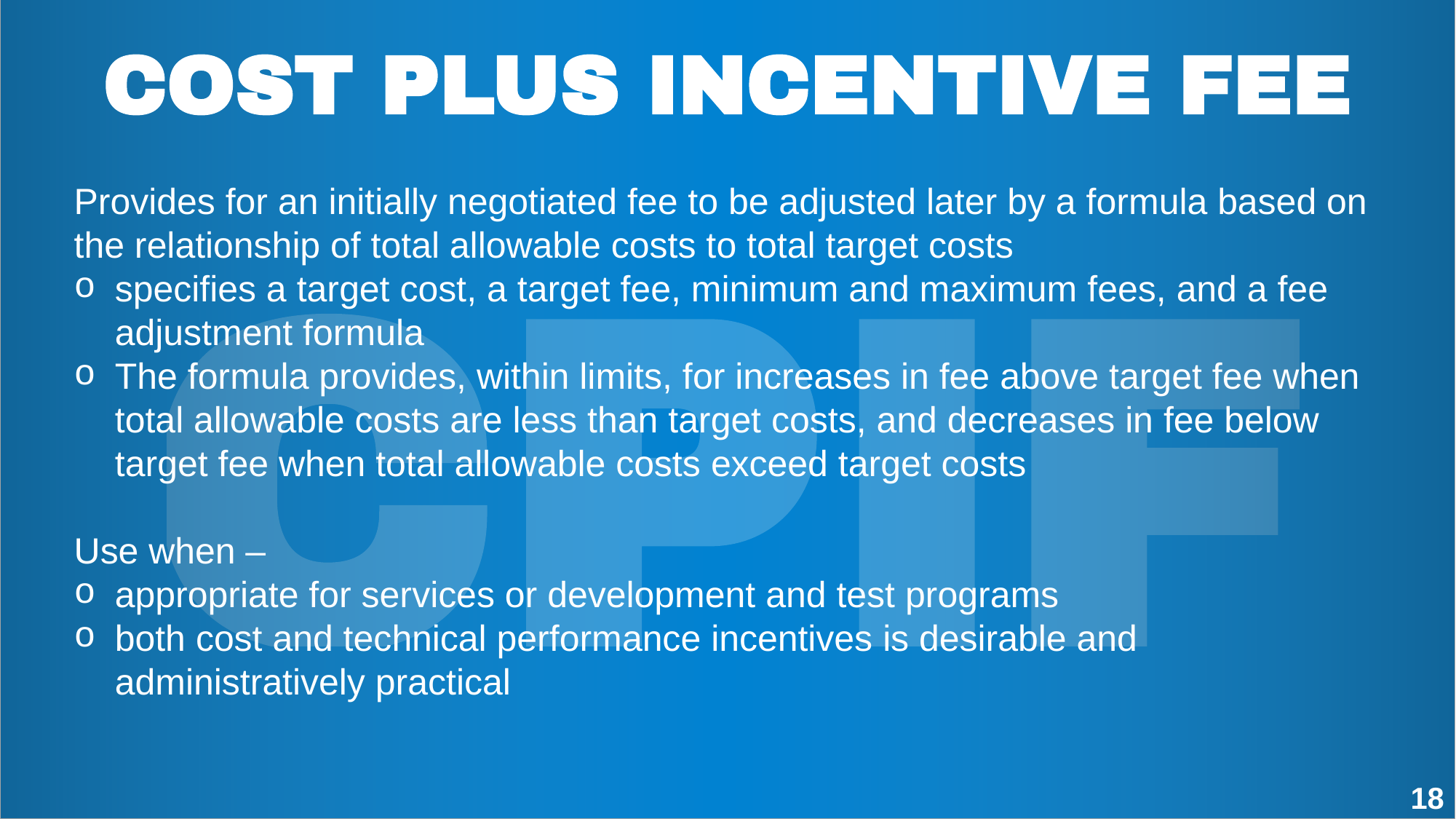

COST PLUS INCENTIVE FEE
Provides for an initially negotiated fee to be adjusted later by a formula based on the relationship of total allowable costs to total target costs
specifies a target cost, a target fee, minimum and maximum fees, and a fee adjustment formula
The formula provides, within limits, for increases in fee above target fee when total allowable costs are less than target costs, and decreases in fee below target fee when total allowable costs exceed target costs
Use when –
appropriate for services or development and test programs
both cost and technical performance incentives is desirable and administratively practical
CPIF
18